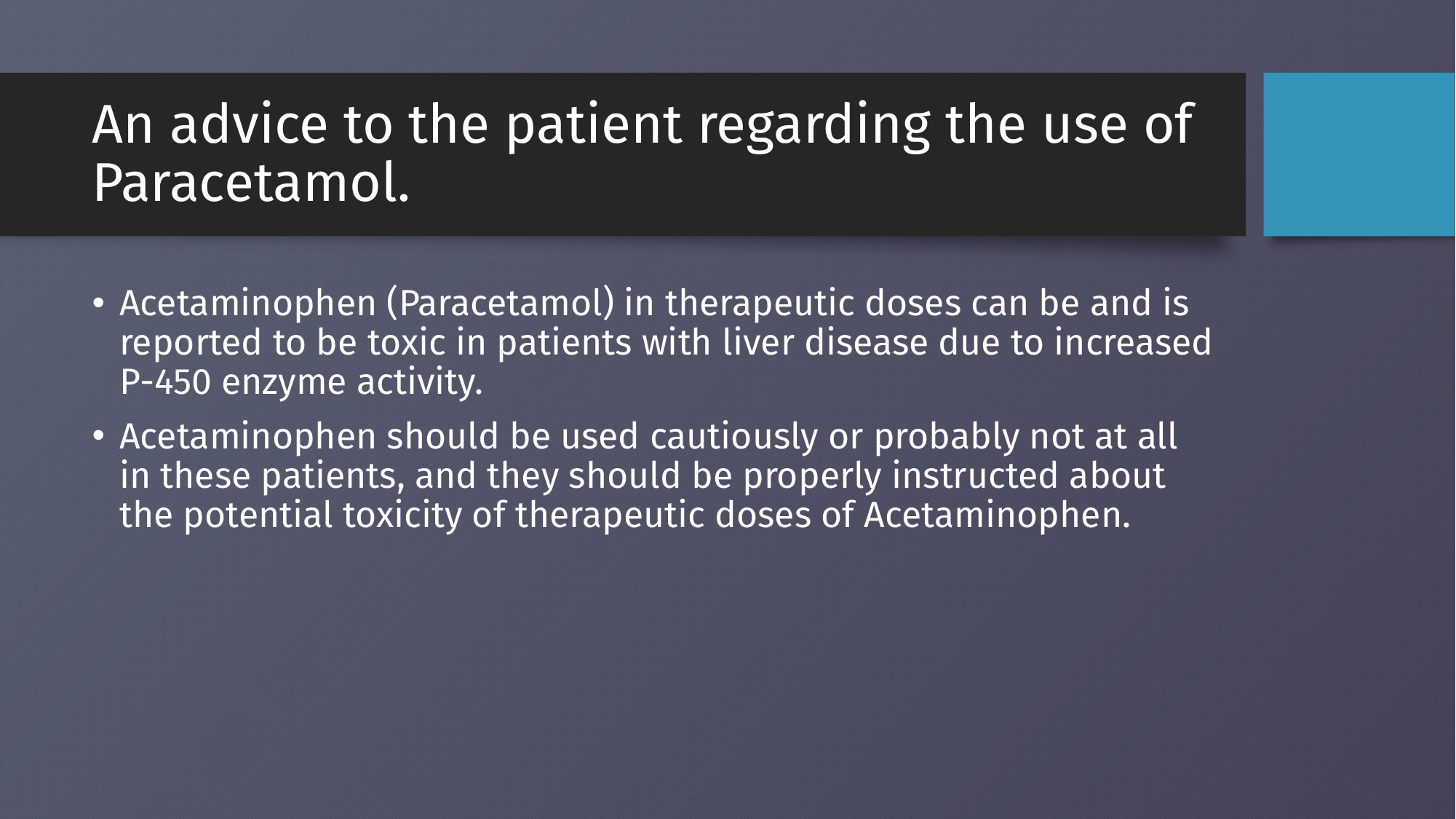

# An advice to the patient regarding the use of Paracetamol.
Acetaminophen (Paracetamol) in therapeutic doses can be and is reported to be toxic in patients with liver disease due to increased P-450 enzyme activity.
Acetaminophen should be used cautiously or probably not at all in these patients, and they should be properly instructed about the potential toxicity of therapeutic doses of Acetaminophen.